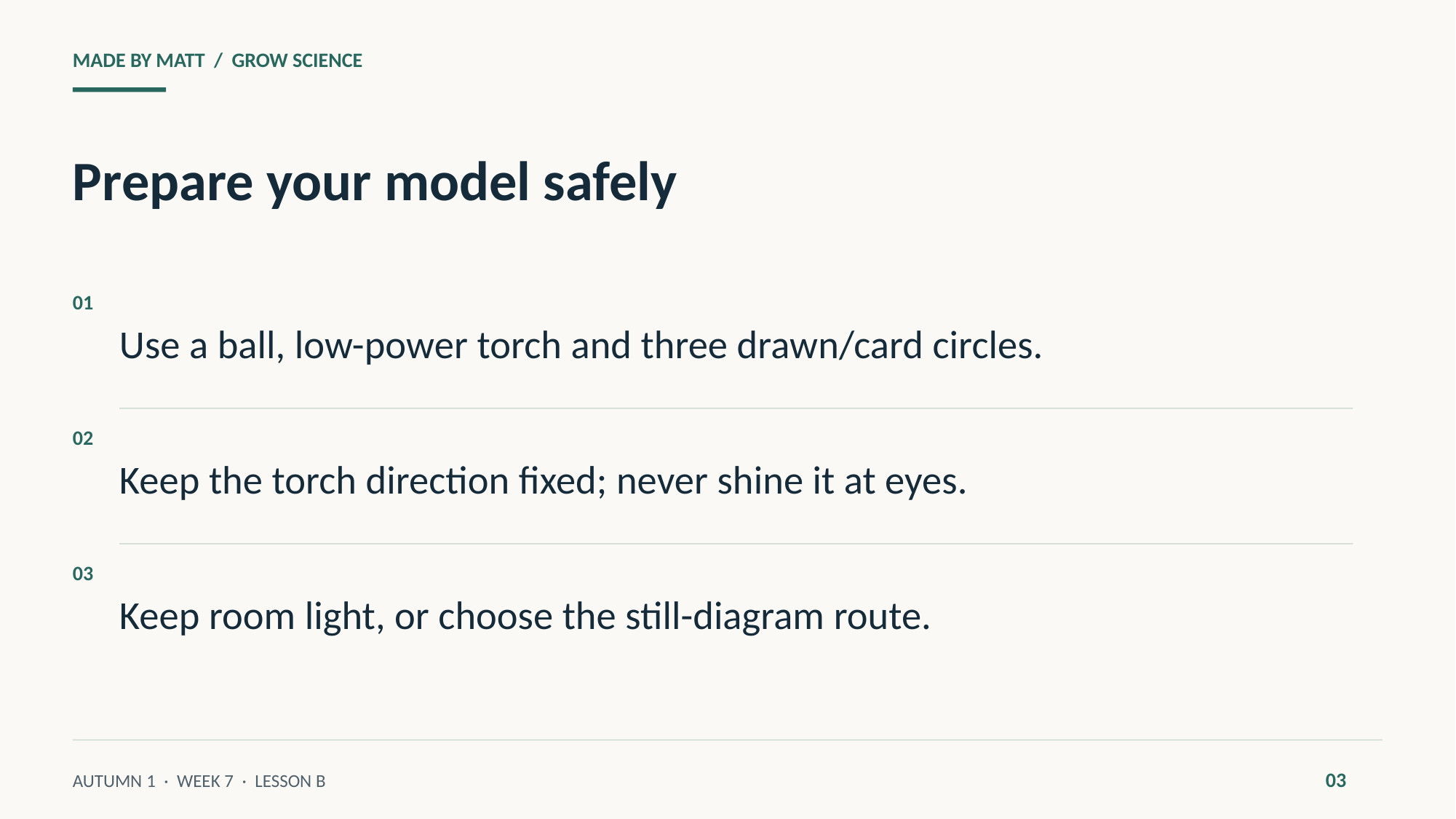

MADE BY MATT  /  GROW SCIENCE

Prepare your model safely
Use a ball, low-power torch and three drawn/card circles.
01

Keep the torch direction fixed; never shine it at eyes.
02

Keep room light, or choose the still-diagram route.
03

03
AUTUMN 1  ·  WEEK 7  ·  LESSON B